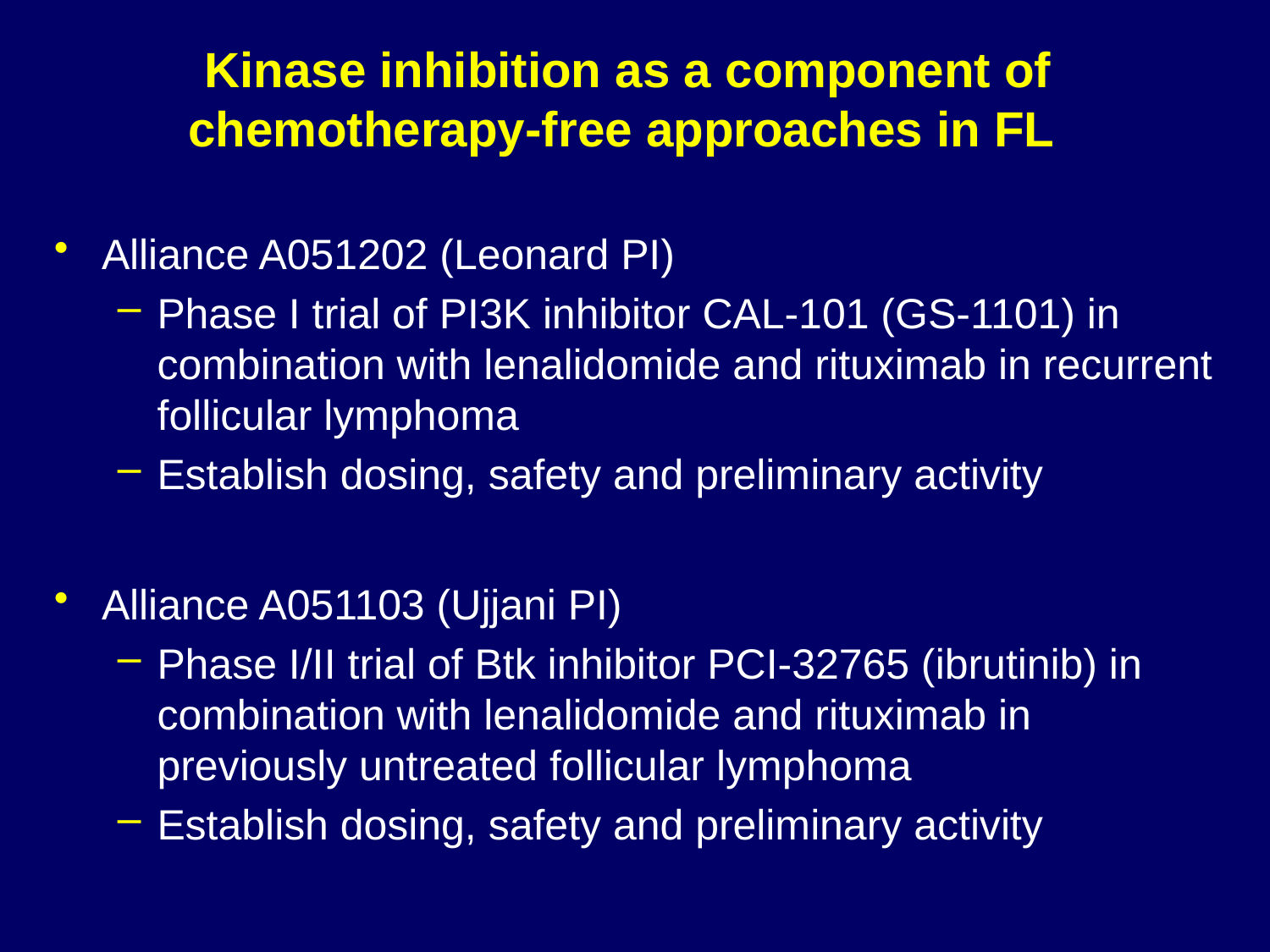

# Kinase inhibition as a component of chemotherapy-free approaches in FL

Alliance A051202 (Leonard PI)
Phase I trial of PI3K inhibitor CAL-101 (GS-1101) in combination with lenalidomide and rituximab in recurrent follicular lymphoma
Establish dosing, safety and preliminary activity

Alliance A051103 (Ujjani PI)
Phase I/II trial of Btk inhibitor PCI-32765 (ibrutinib) in combination with lenalidomide and rituximab in previously untreated follicular lymphoma
Establish dosing, safety and preliminary activity